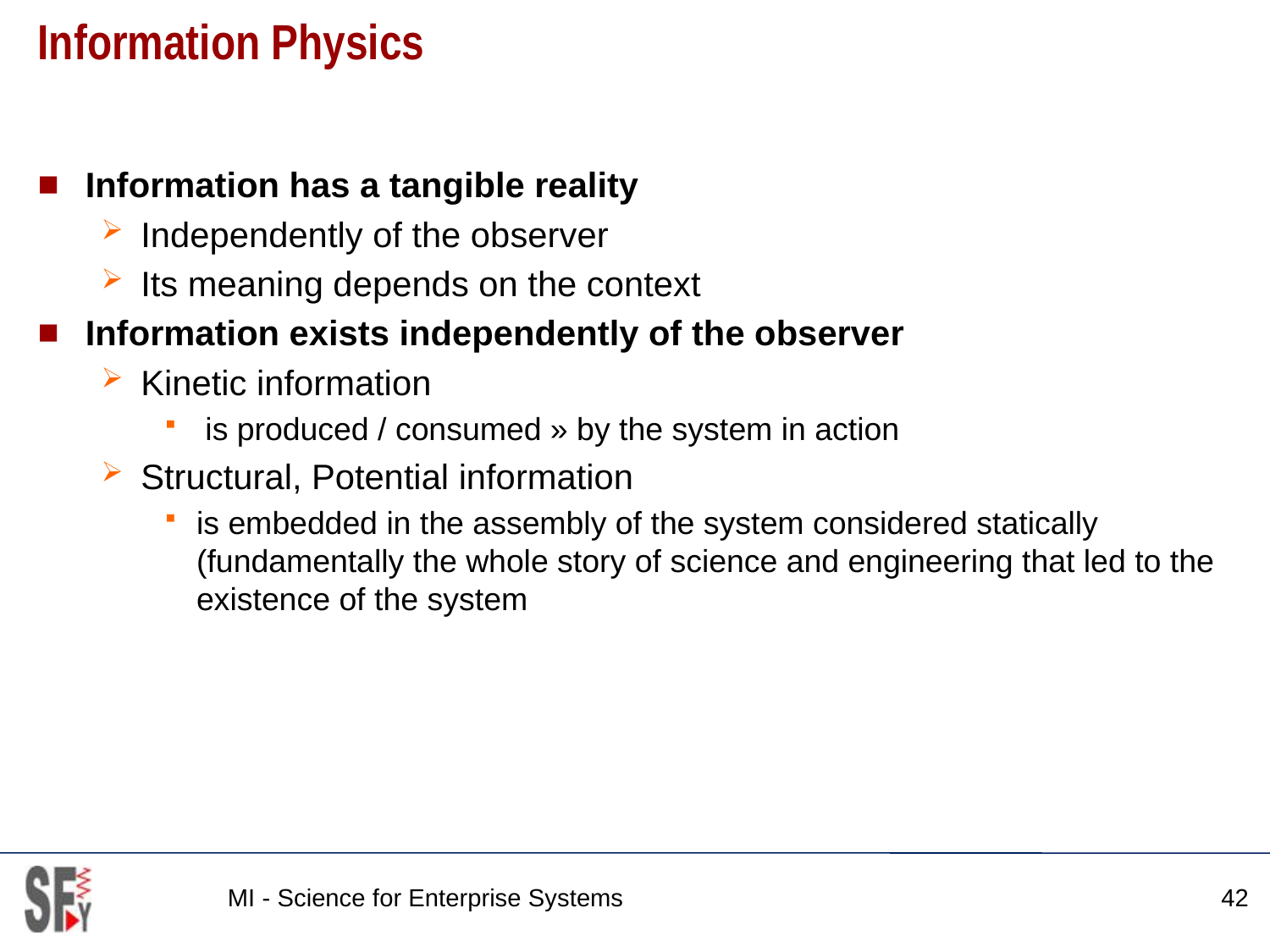

# Information Physics
Information has a tangible reality
Independently of the observer
Its meaning depends on the context
Information exists independently of the observer
Kinetic information
 is produced / consumed » by the system in action
Structural, Potential information
is embedded in the assembly of the system considered statically (fundamentally the whole story of science and engineering that led to the existence of the system

MI - Science for Enterprise Systems
42